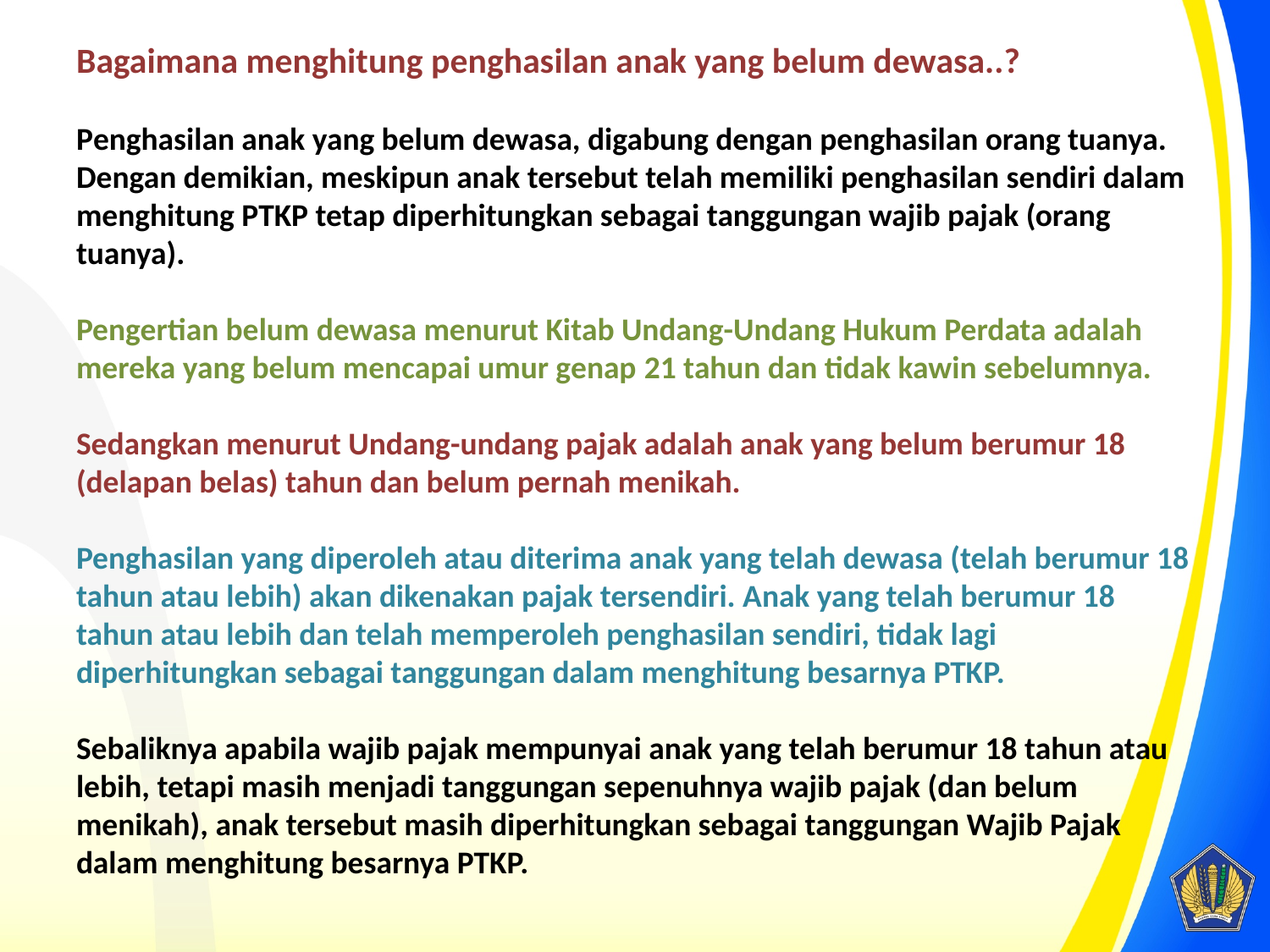

# Bagaimana menghitung penghasilan anak yang belum dewasa..? Penghasilan anak yang belum dewasa, digabung dengan penghasilan orang tuanya. Dengan demikian, meskipun anak tersebut telah memiliki penghasilan sendiri dalam menghitung PTKP tetap diperhitungkan sebagai tanggungan wajib pajak (orang tuanya). Pengertian belum dewasa menurut Kitab Undang-Undang Hukum Perdata adalah mereka yang belum mencapai umur genap 21 tahun dan tidak kawin sebelumnya. Sedangkan menurut Undang-undang pajak adalah anak yang belum berumur 18 (delapan belas) tahun dan belum pernah menikah. Penghasilan yang diperoleh atau diterima anak yang telah dewasa (telah berumur 18 tahun atau lebih) akan dikenakan pajak tersendiri. Anak yang telah berumur 18 tahun atau lebih dan telah memperoleh penghasilan sendiri, tidak lagi diperhitungkan sebagai tanggungan dalam menghitung besarnya PTKP. Sebaliknya apabila wajib pajak mempunyai anak yang telah berumur 18 tahun atau lebih, tetapi masih menjadi tanggungan sepenuhnya wajib pajak (dan belum menikah), anak tersebut masih diperhitungkan sebagai tanggungan Wajib Pajak dalam menghitung besarnya PTKP.